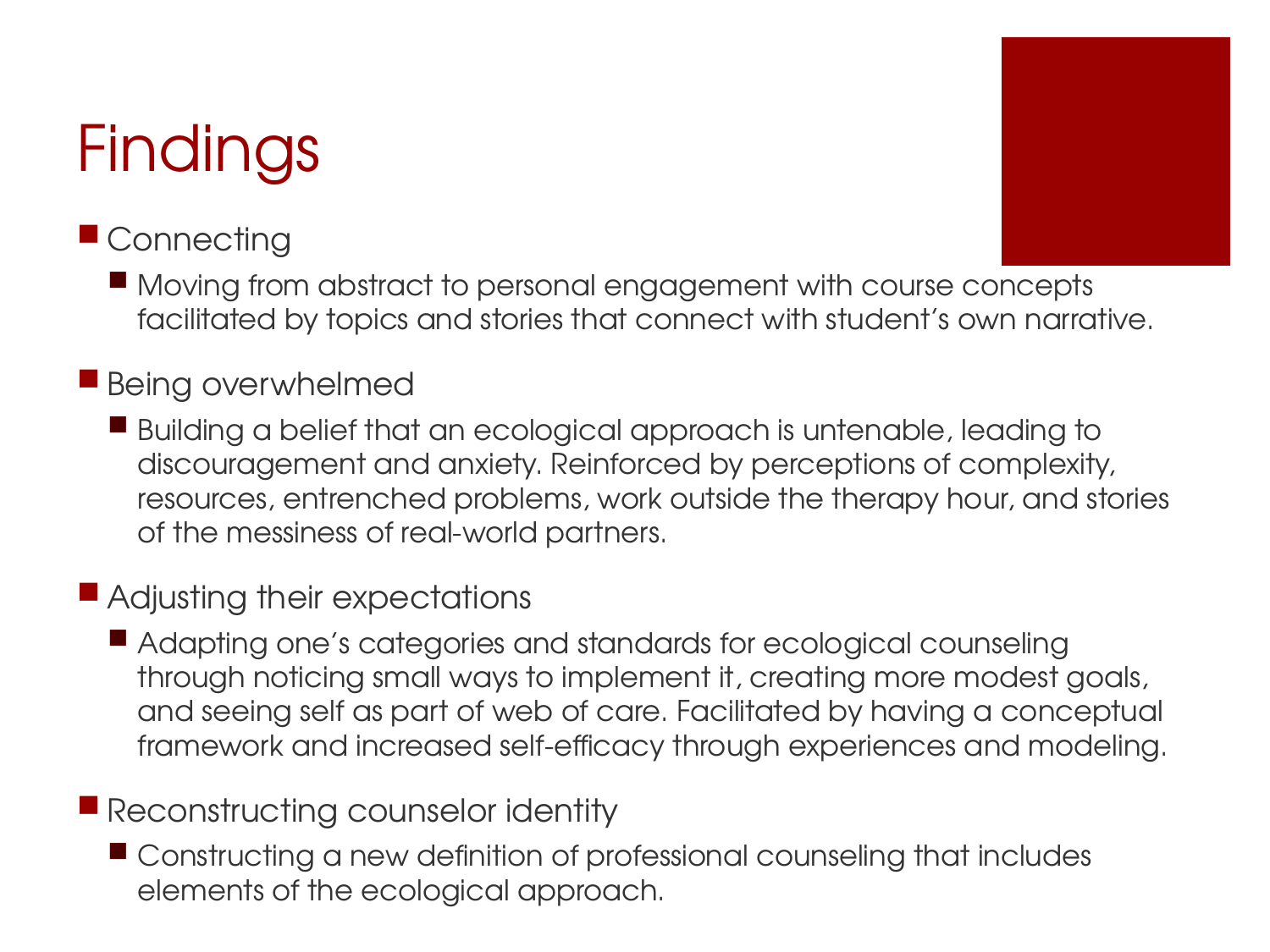

# Findings
Connecting
Moving from abstract to personal engagement with course concepts facilitated by topics and stories that connect with student’s own narrative.
Being overwhelmed
Building a belief that an ecological approach is untenable, leading to discouragement and anxiety. Reinforced by perceptions of complexity, resources, entrenched problems, work outside the therapy hour, and stories of the messiness of real-world partners.
Adjusting their expectations
Adapting one’s categories and standards for ecological counseling through noticing small ways to implement it, creating more modest goals, and seeing self as part of web of care. Facilitated by having a conceptual framework and increased self-efficacy through experiences and modeling.
Reconstructing counselor identity
Constructing a new definition of professional counseling that includes elements of the ecological approach.